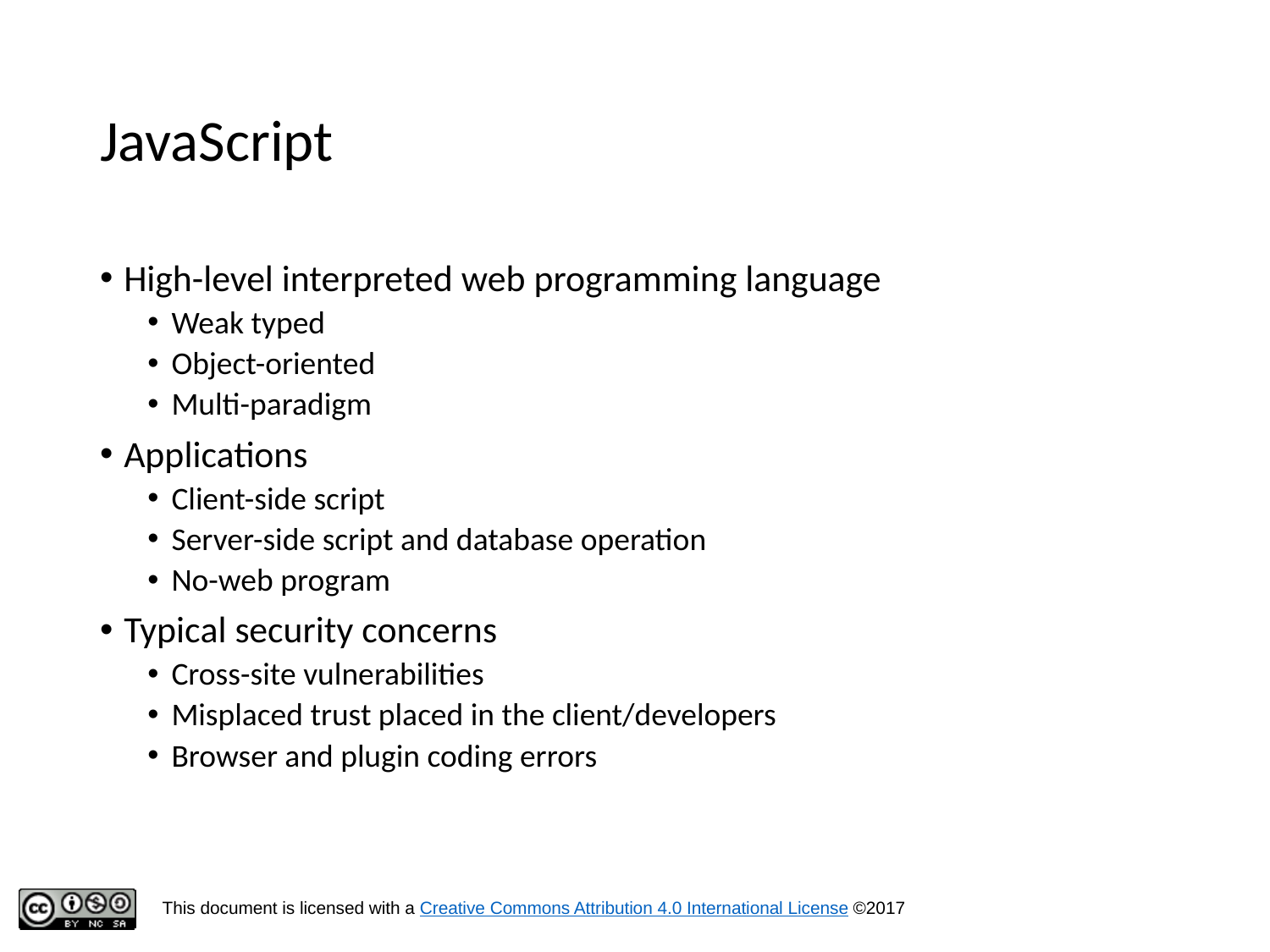

# JavaScript
High-level interpreted web programming language
Weak typed
Object-oriented
Multi-paradigm
Applications
Client-side script
Server-side script and database operation
No-web program
Typical security concerns
Cross-site vulnerabilities
Misplaced trust placed in the client/developers
Browser and plugin coding errors